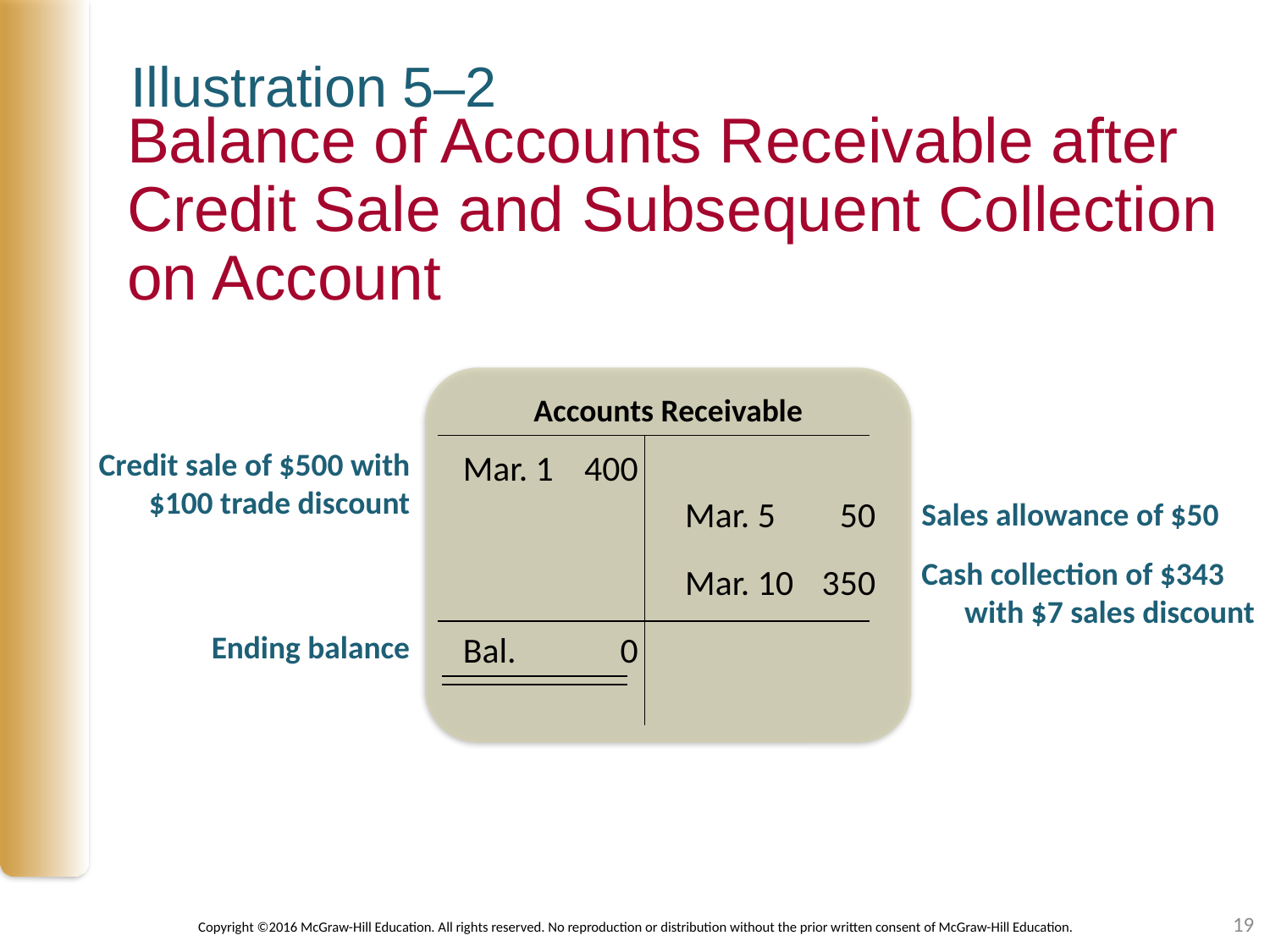

Illustration 5–2
# Balance of Accounts Receivable after Credit Sale and Subsequent Collection on Account

Accounts Receivable
Mar. 1 	400
		Mar. 5   	50
		Mar. 10 	350
Bal. 	0
Credit sale of $500 with
$100 trade discount

Ending balance
Sales allowance of $50
Cash collection of $343
      with $7 sales discount